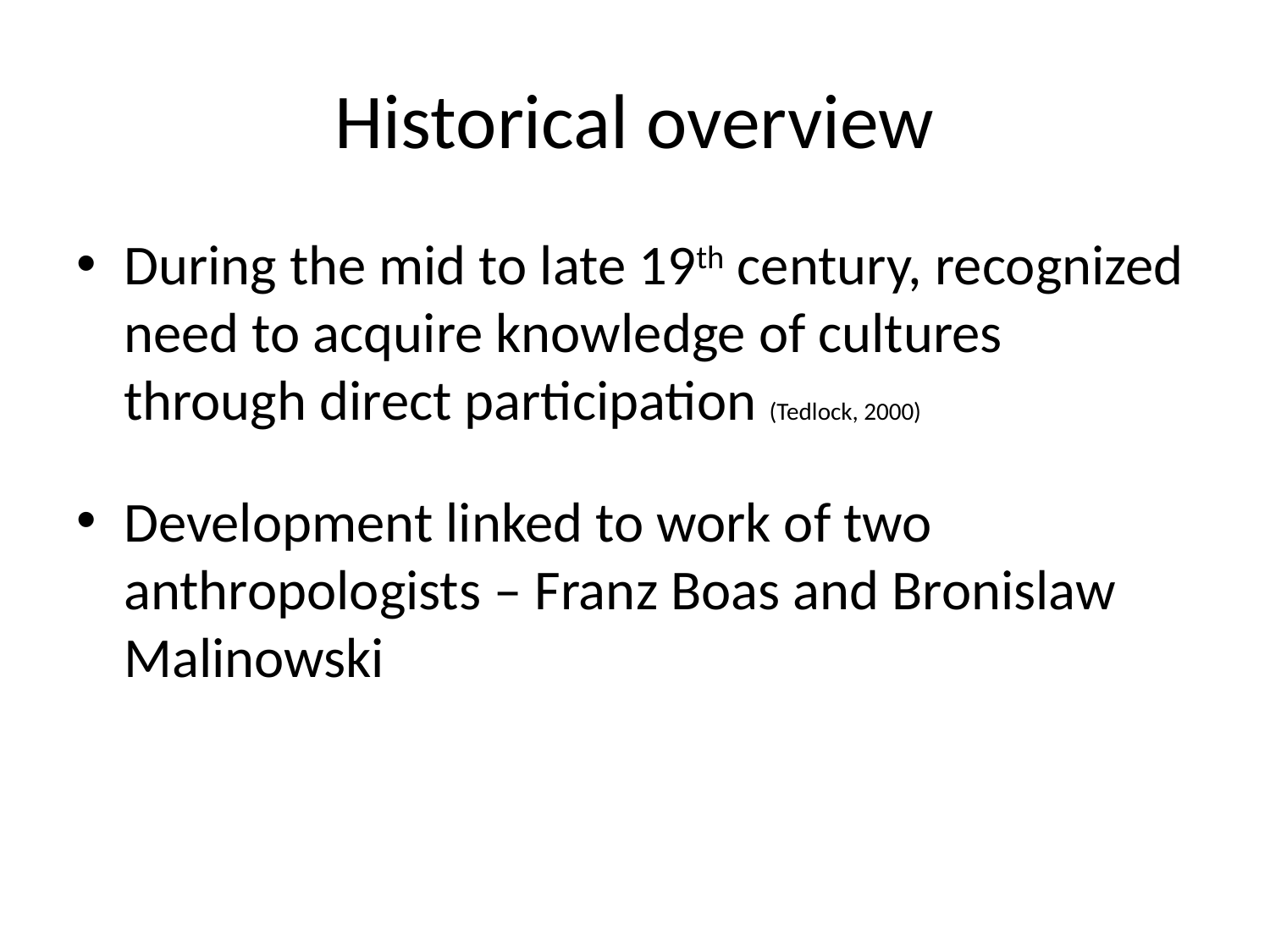

# Historical overview
During the mid to late 19th century, recognized need to acquire knowledge of cultures through direct participation (Tedlock, 2000)
Development linked to work of two anthropologists – Franz Boas and Bronislaw Malinowski